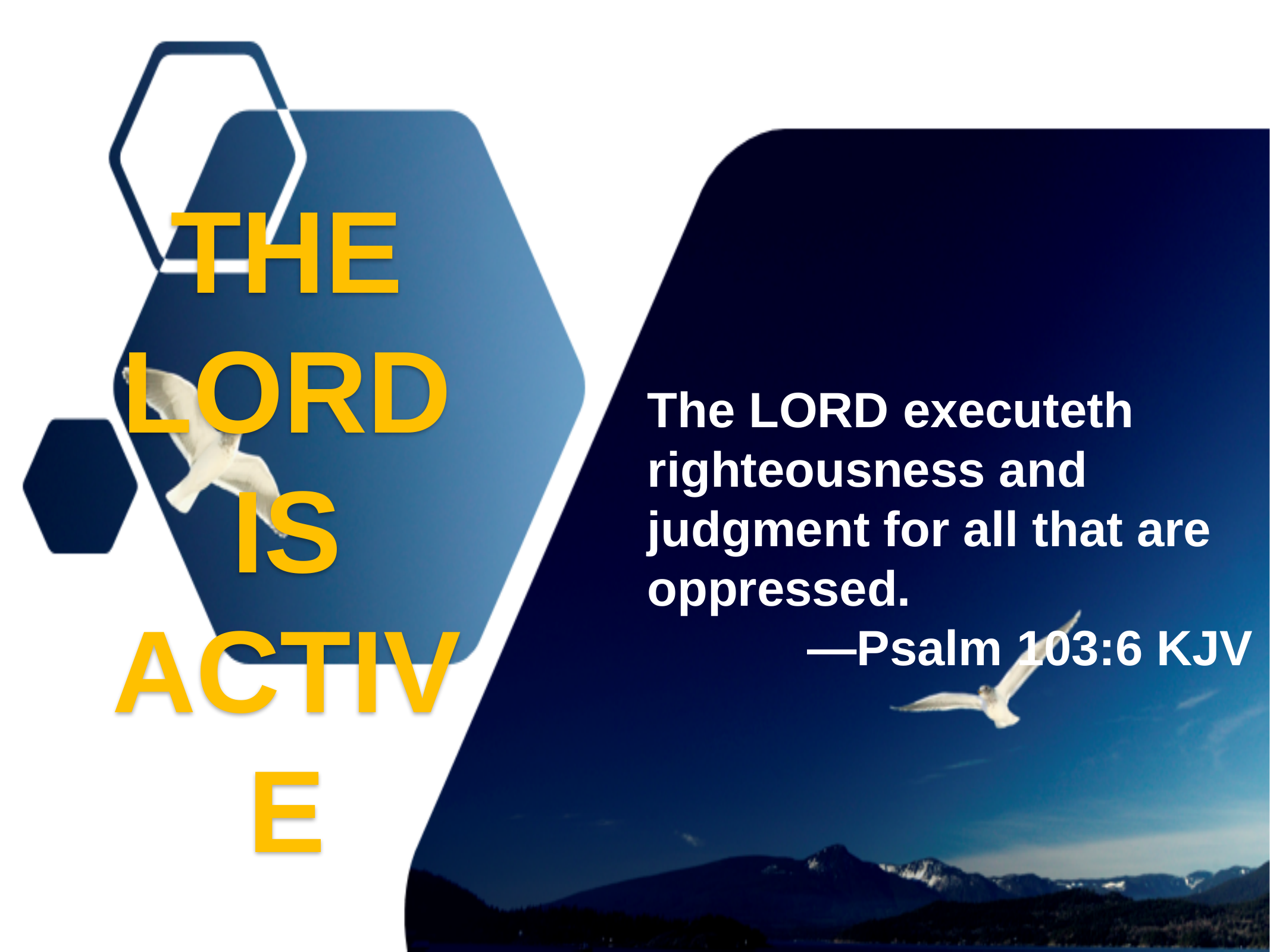

The Lord is Active

The LORD executeth righteousness and judgment for all that are oppressed.
—Psalm 103:6 KJV